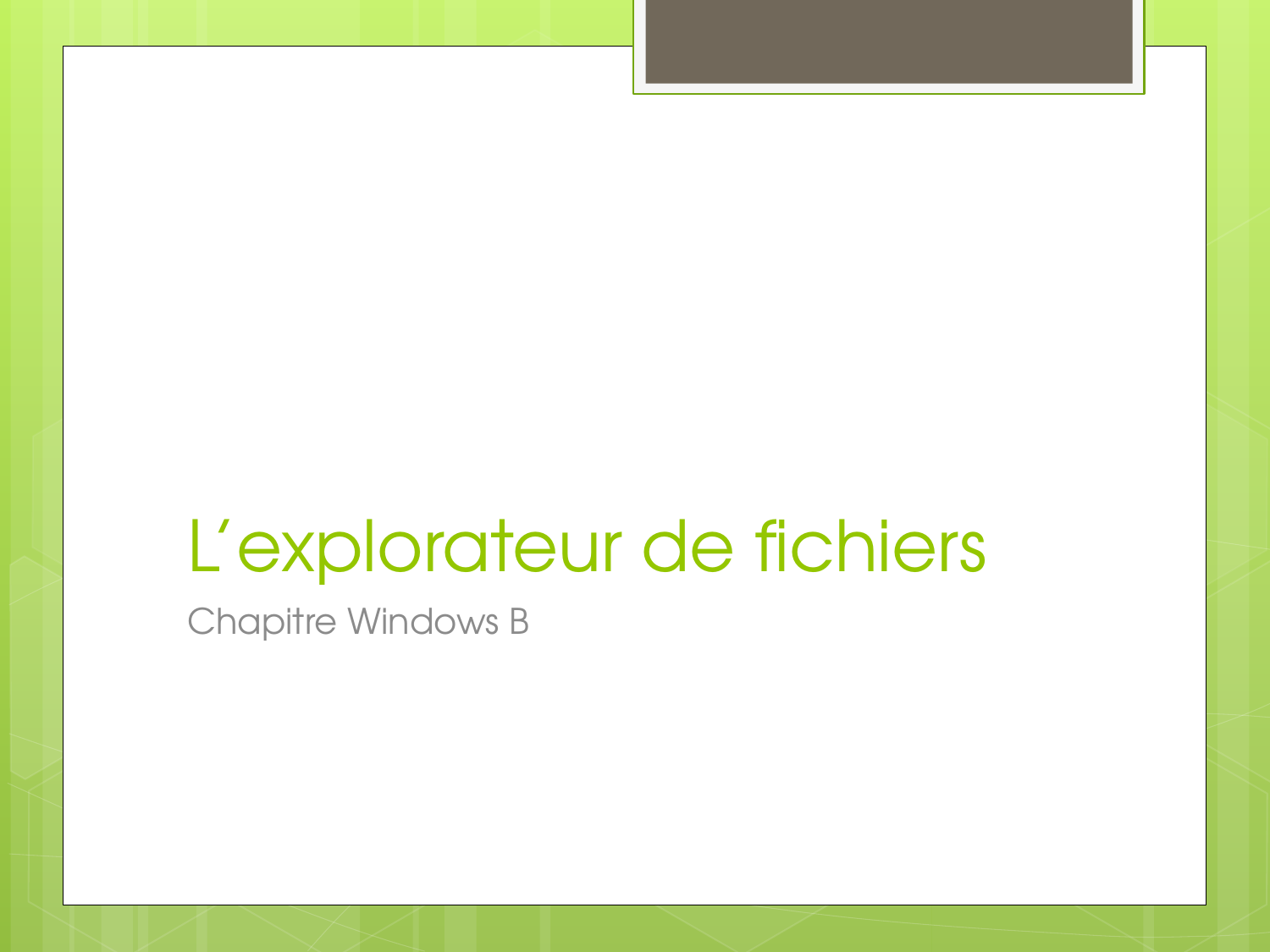

# L’explorateur de fichiers
Chapitre Windows B